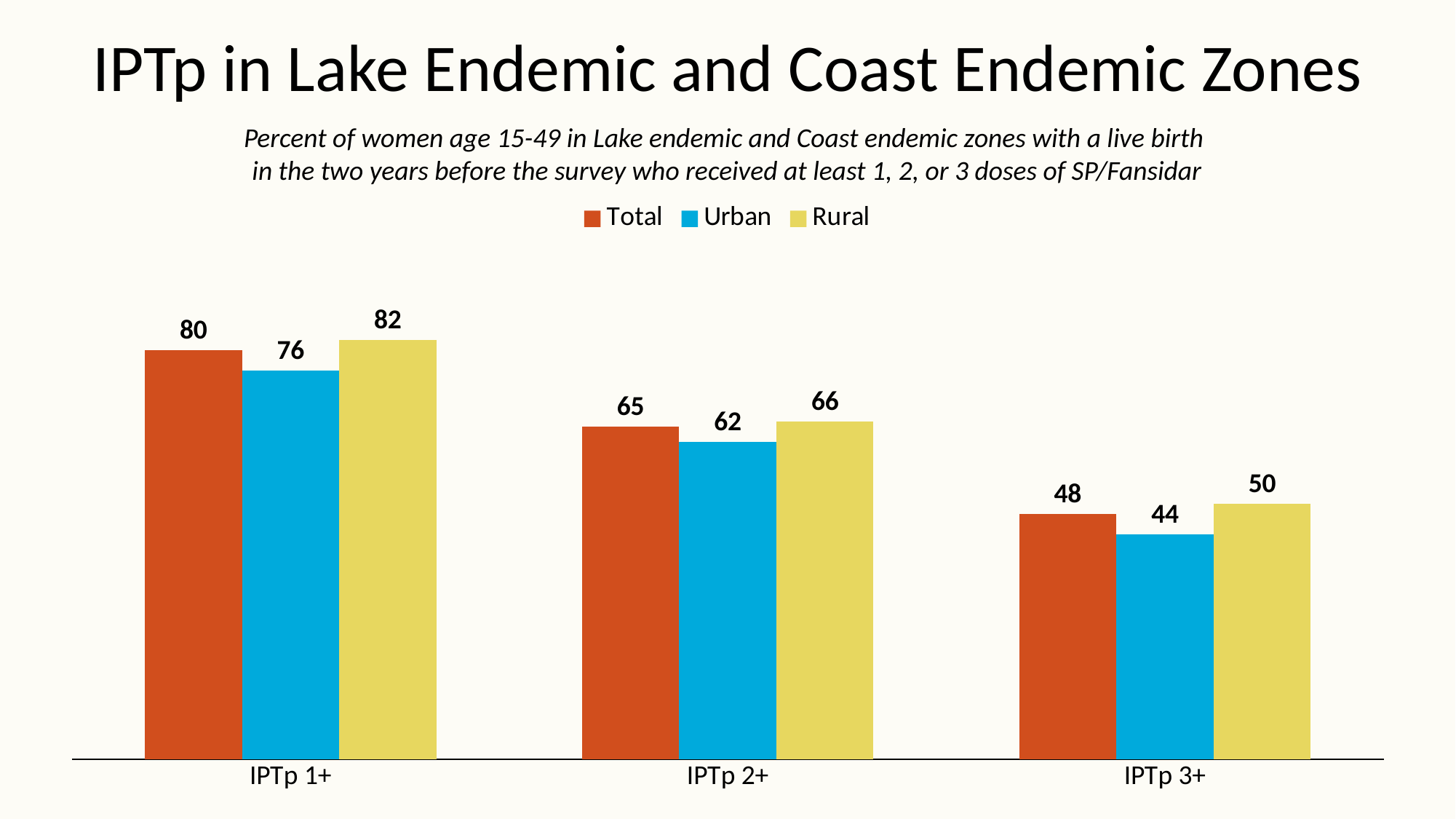

# IPTp in Lake Endemic and Coast Endemic Zones
Percent of women age 15-49 in Lake endemic and Coast endemic zones with a live birth
in the two years before the survey who received at least 1, 2, or 3 doses of SP/Fansidar

### Chart

| Category | Total | Urban | Rural |
|---|---|---|---|
| IPTp 1+ | 80.0 | 76.0 | 82.0 |
| IPTp 2+ | 65.0 | 62.0 | 66.0 |
| IPTp 3+ | 48.0 | 44.0 | 50.0 |